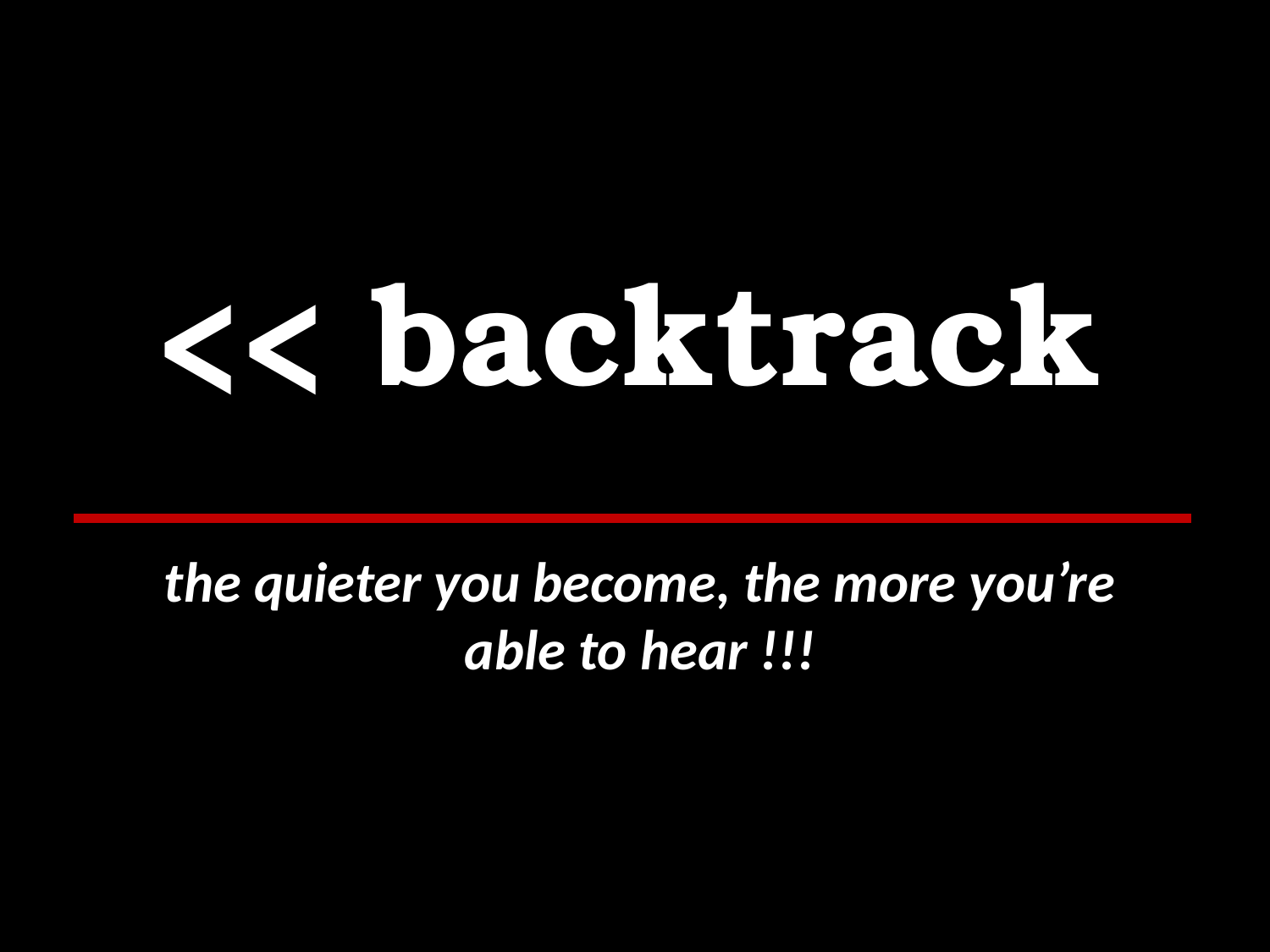

# << backtrack
the quieter you become, the more you’re able to hear !!!